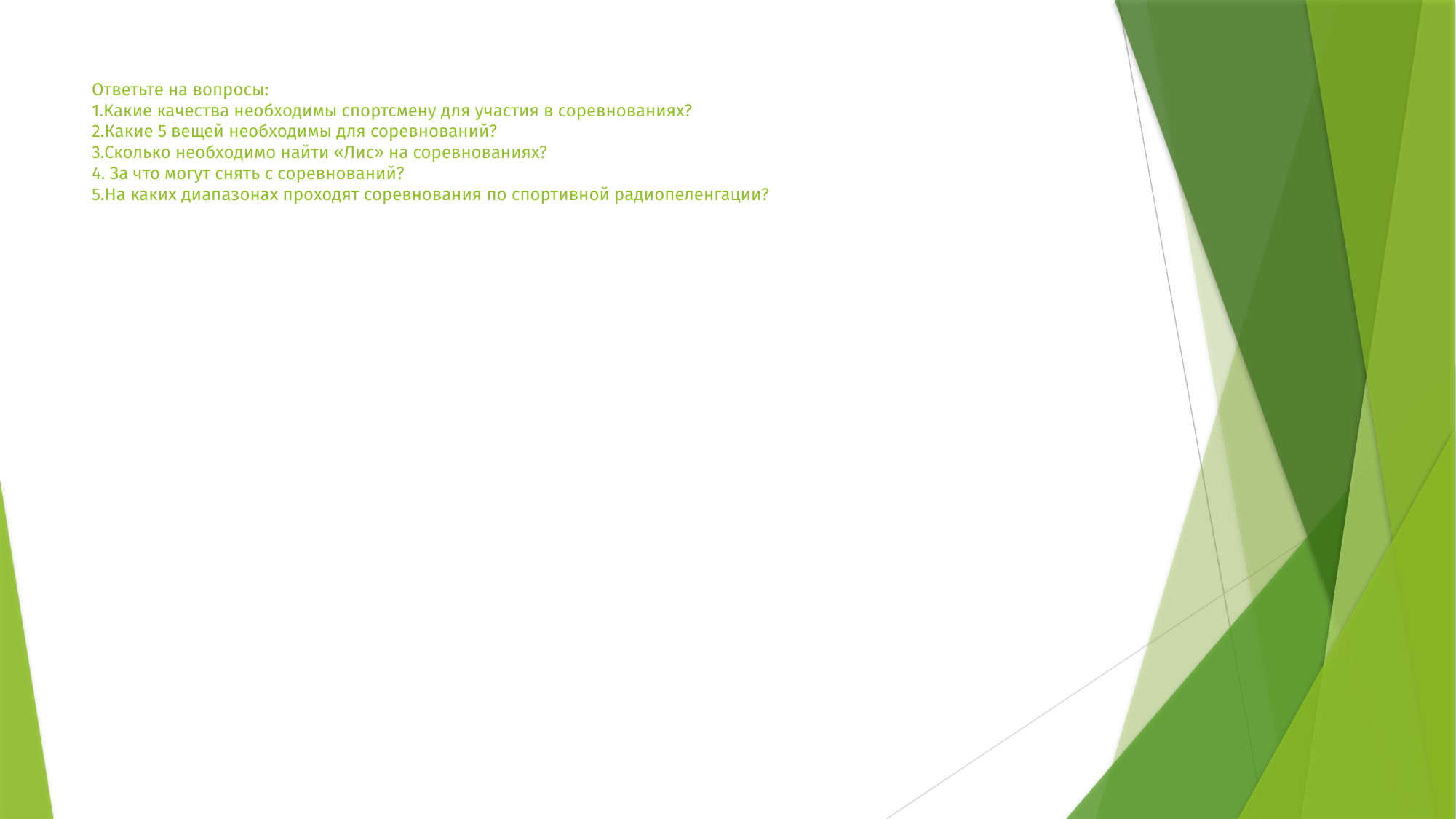

# Ответьте на вопросы: 1.Какие качества необходимы спортсмену для участия в соревнованиях? 2.Какие 5 вещей необходимы для соревнований? 3.Сколько необходимо найти «Лис» на соревнованиях? 4. За что могут снять с соревнований? 5.На каких диапазонах проходят соревнования по спортивной радиопеленгации?